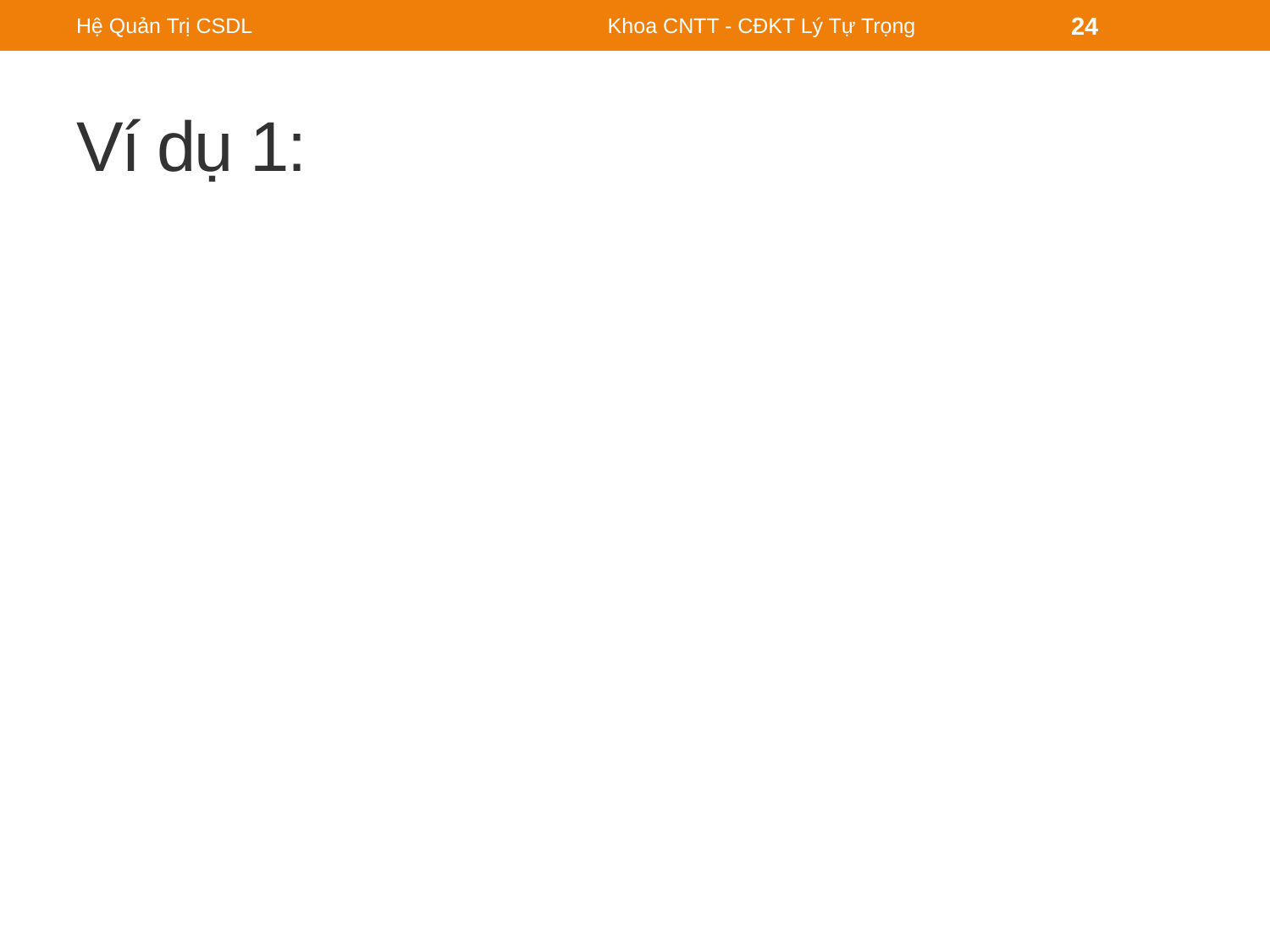

Hệ Quản Trị CSDL
Khoa CNTT - CĐKT Lý Tự Trọng
24
# Ví dụ 1: